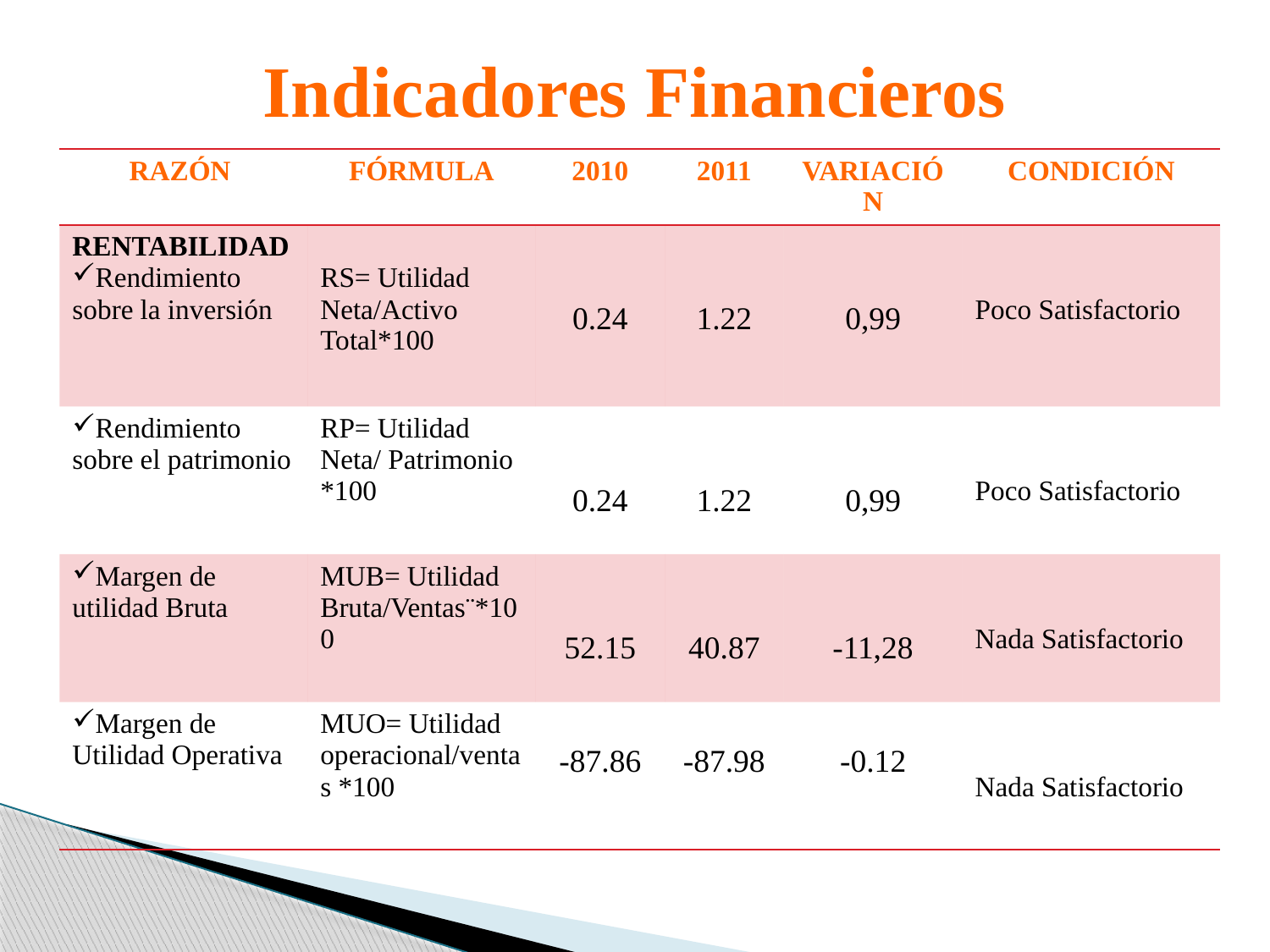

# Indicadores Financieros
| RAZÓN | FÓRMULA | 2010 | 2011 | VARIACIÓN | CONDICIÓN |
| --- | --- | --- | --- | --- | --- |
| RENTABILIDAD Rendimiento sobre la inversión | RS= Utilidad Neta/Activo Total\*100 | 0.24 | 1.22 | 0,99 | Poco Satisfactorio |
| Rendimiento sobre el patrimonio | RP= Utilidad Neta/ Patrimonio \*100 | 0.24 | 1.22 | 0,99 | Poco Satisfactorio |
| Margen de utilidad Bruta | MUB= Utilidad Bruta/Ventas¨\*100 | 52.15 | 40.87 | -11,28 | Nada Satisfactorio |
| Margen de Utilidad Operativa | MUO= Utilidad operacional/ventas \*100 | -87.86 | -87.98 | -0.12 | Nada Satisfactorio |